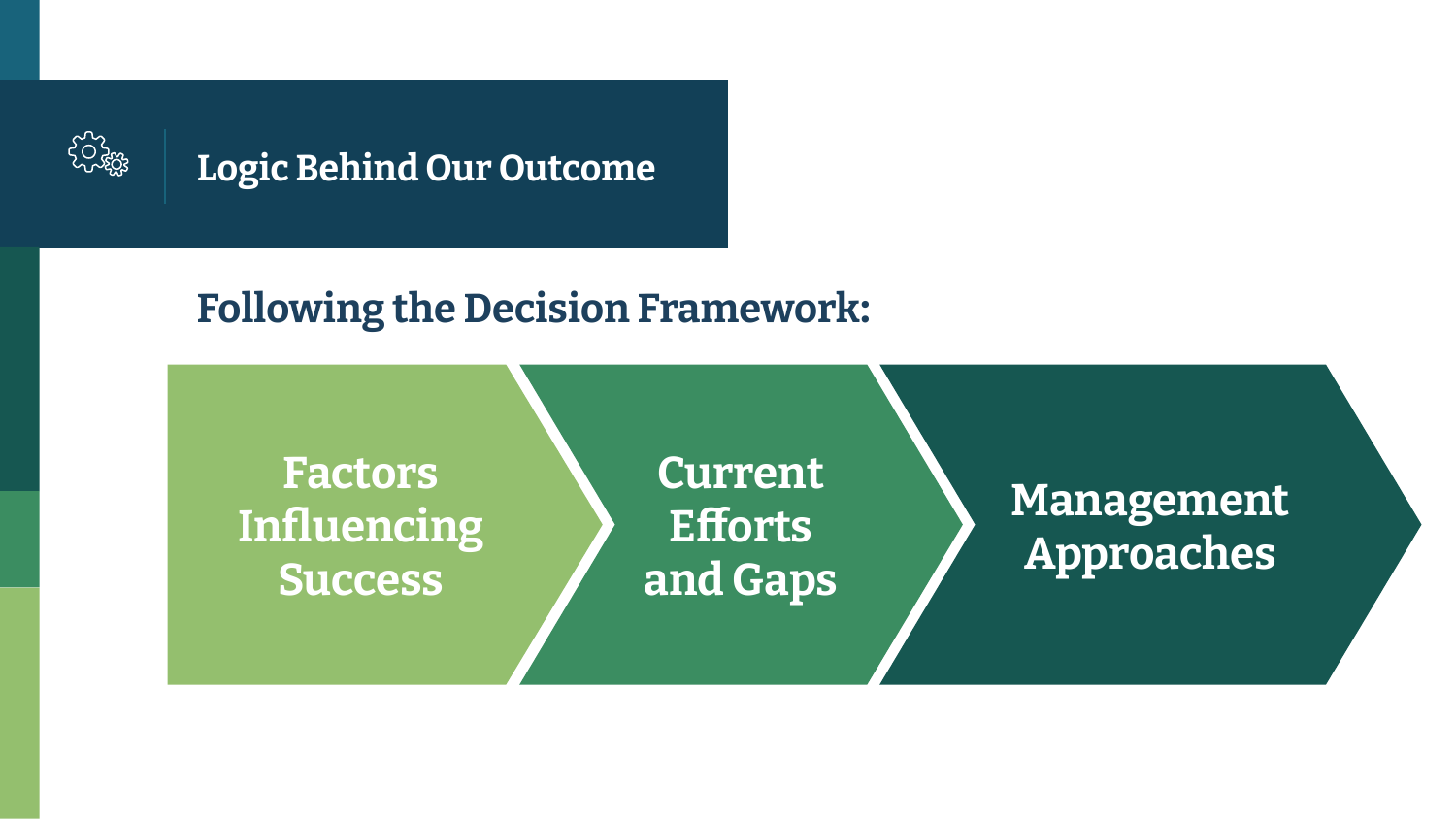

# Logic Behind Our Outcome

Following the Decision Framework:
Factors Influencing Success
Current Efforts and Gaps
Management Approaches